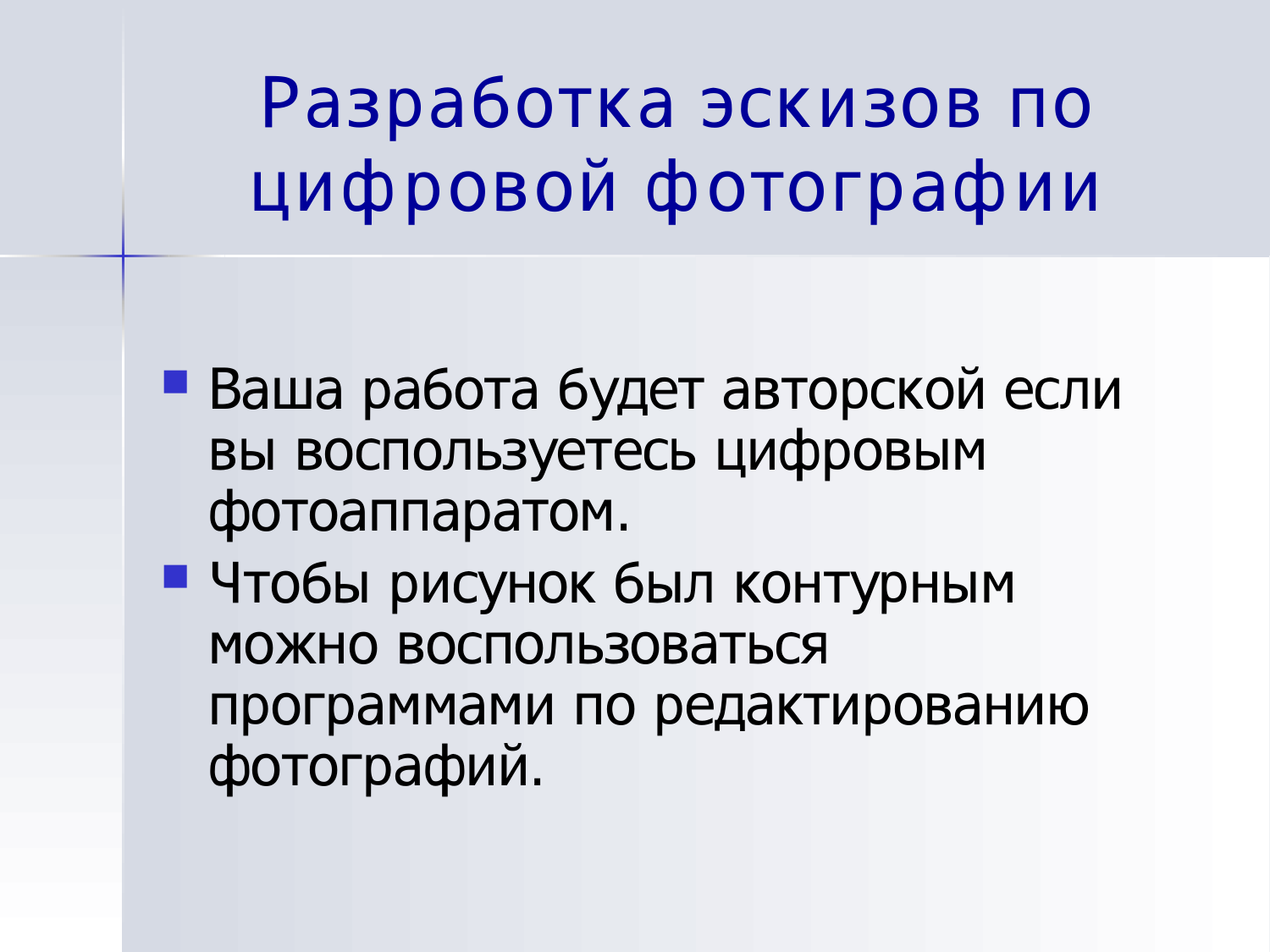

# Разработка эскизов по цифровой фотографии

Ваша работа будет авторской если вы воспользуетесь цифровым фотоаппаратом.
Чтобы рисунок был контурным можно воспользоваться программами по редактированию фотографий.